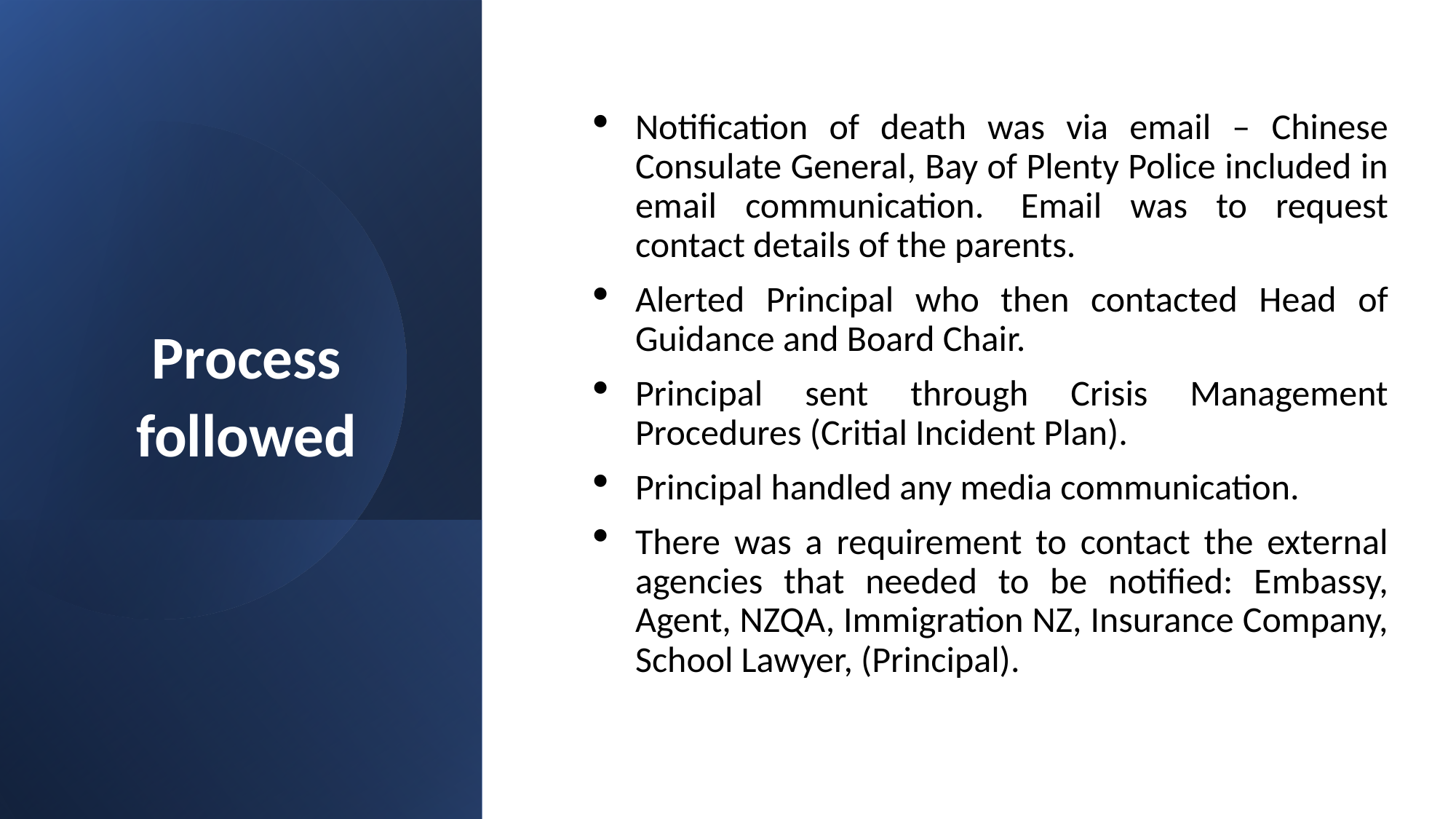

# Process followed
Notification of death was via email – Chinese Consulate General, Bay of Plenty Police included in email communication.  Email was to request contact details of the parents.
Alerted Principal who then contacted Head of Guidance and Board Chair.
Principal sent through Crisis Management Procedures (Critial Incident Plan).
Principal handled any media communication.
There was a requirement to contact the external agencies that needed to be notified: Embassy, Agent, NZQA, Immigration NZ, Insurance Company, School Lawyer, (Principal).